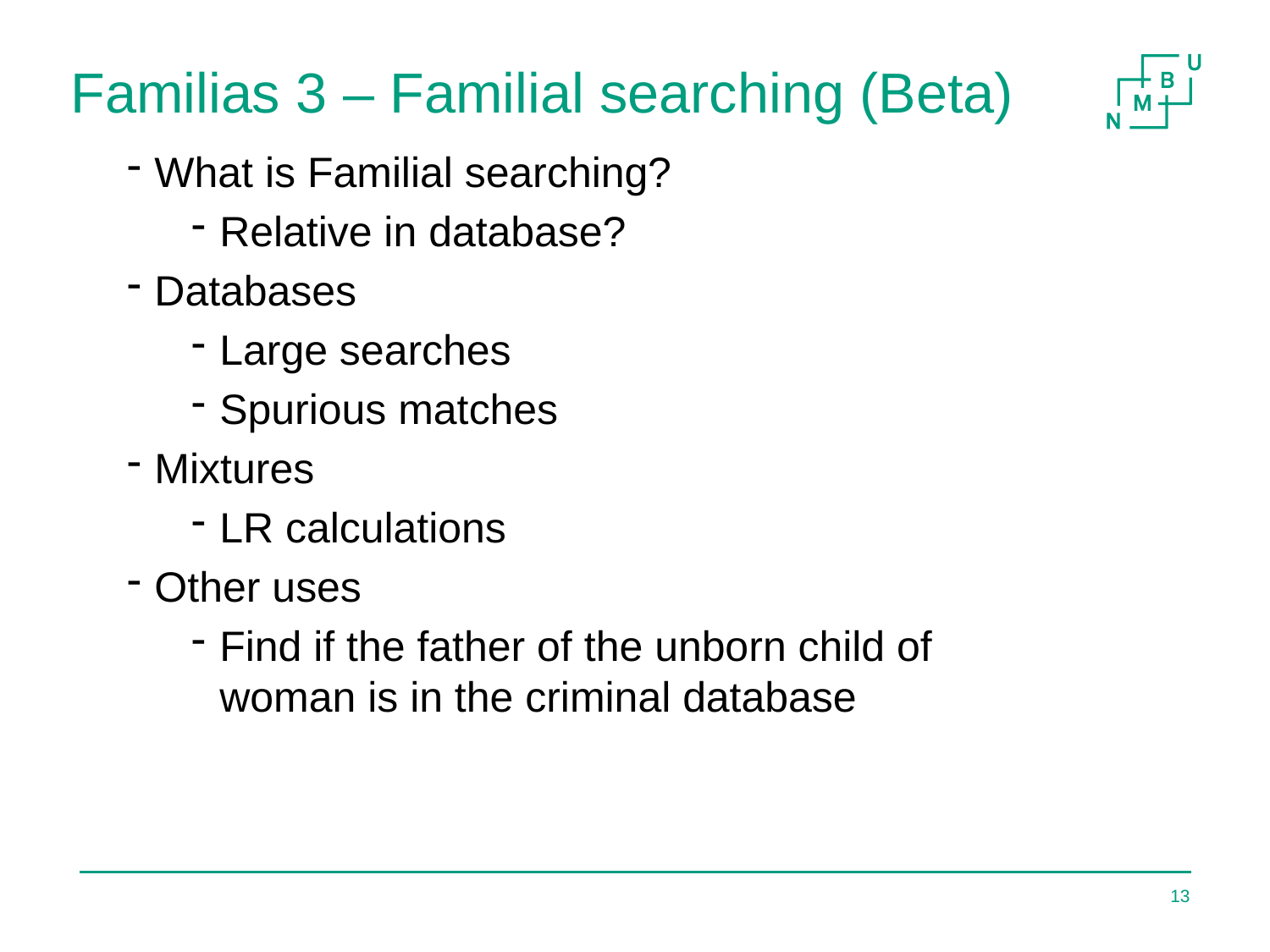

# Familias 3 – Familial searching (Beta)
What is Familial searching?
Relative in database?
Databases
Large searches
Spurious matches
Mixtures
LR calculations
Other uses
Find if the father of the unborn child of woman is in the criminal database

13